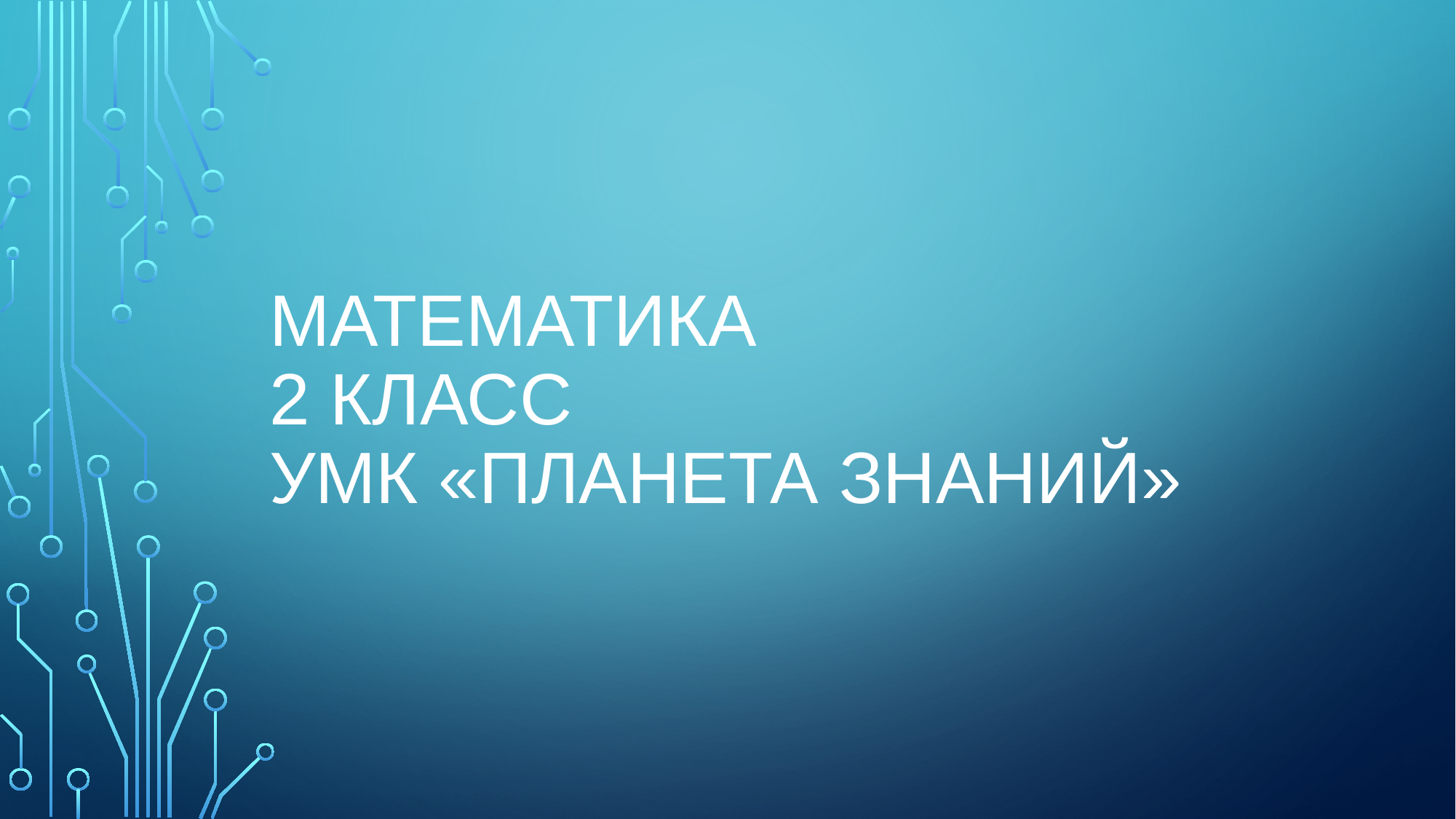

# МАТЕМАТИКА 2 КЛАСС УМК «Планета знаний»